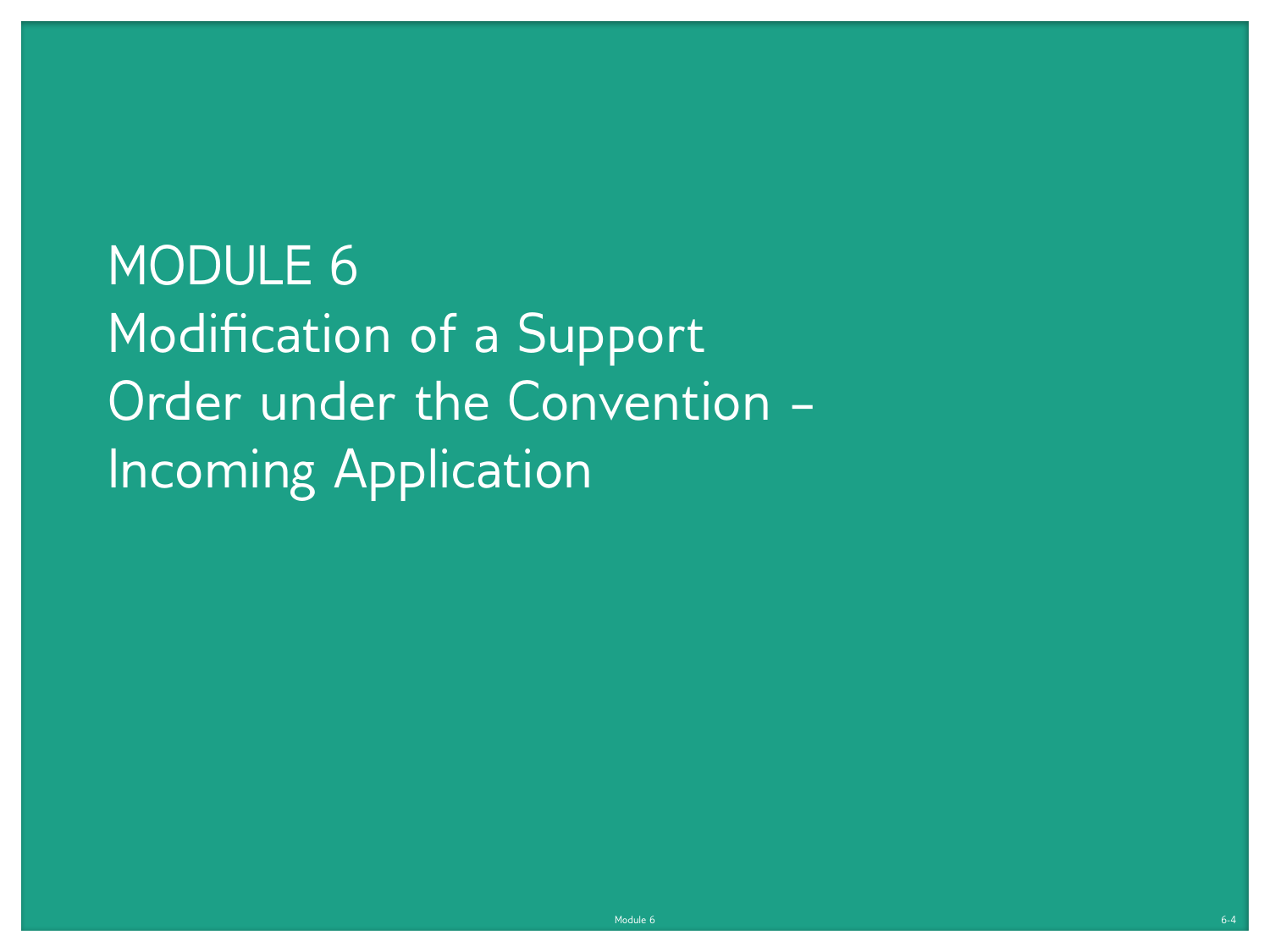

# MODULE 6 Modification of a Support Order under the Convention – Incoming Application
Module 6
6-4